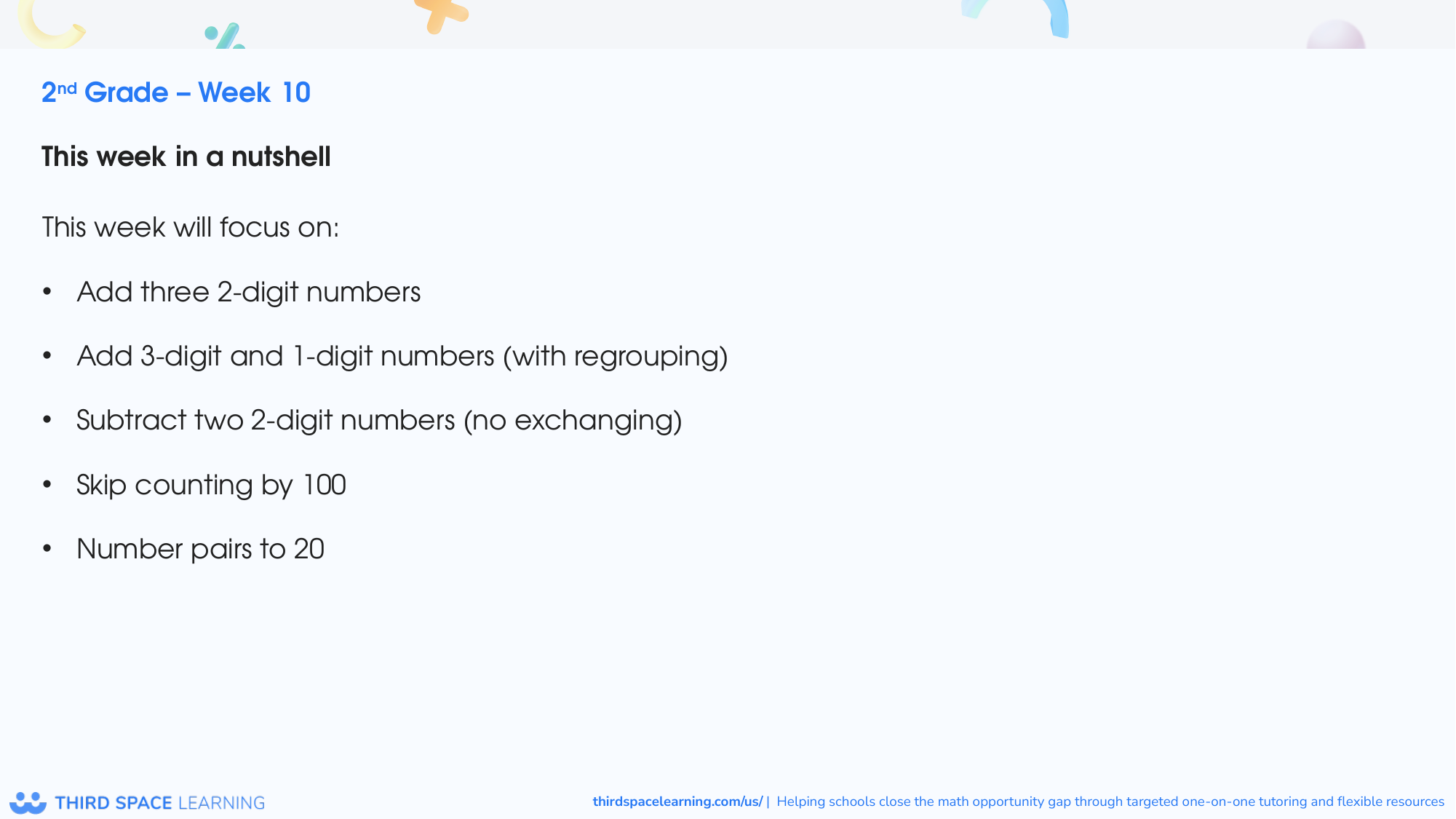

2nd Grade – Week 10
This week in a nutshell
This week will focus on:
Add three 2-digit numbers
Add 3-digit and 1-digit numbers (with regrouping)
Subtract two 2-digit numbers (no exchanging)
Skip counting by 100
Number pairs to 20